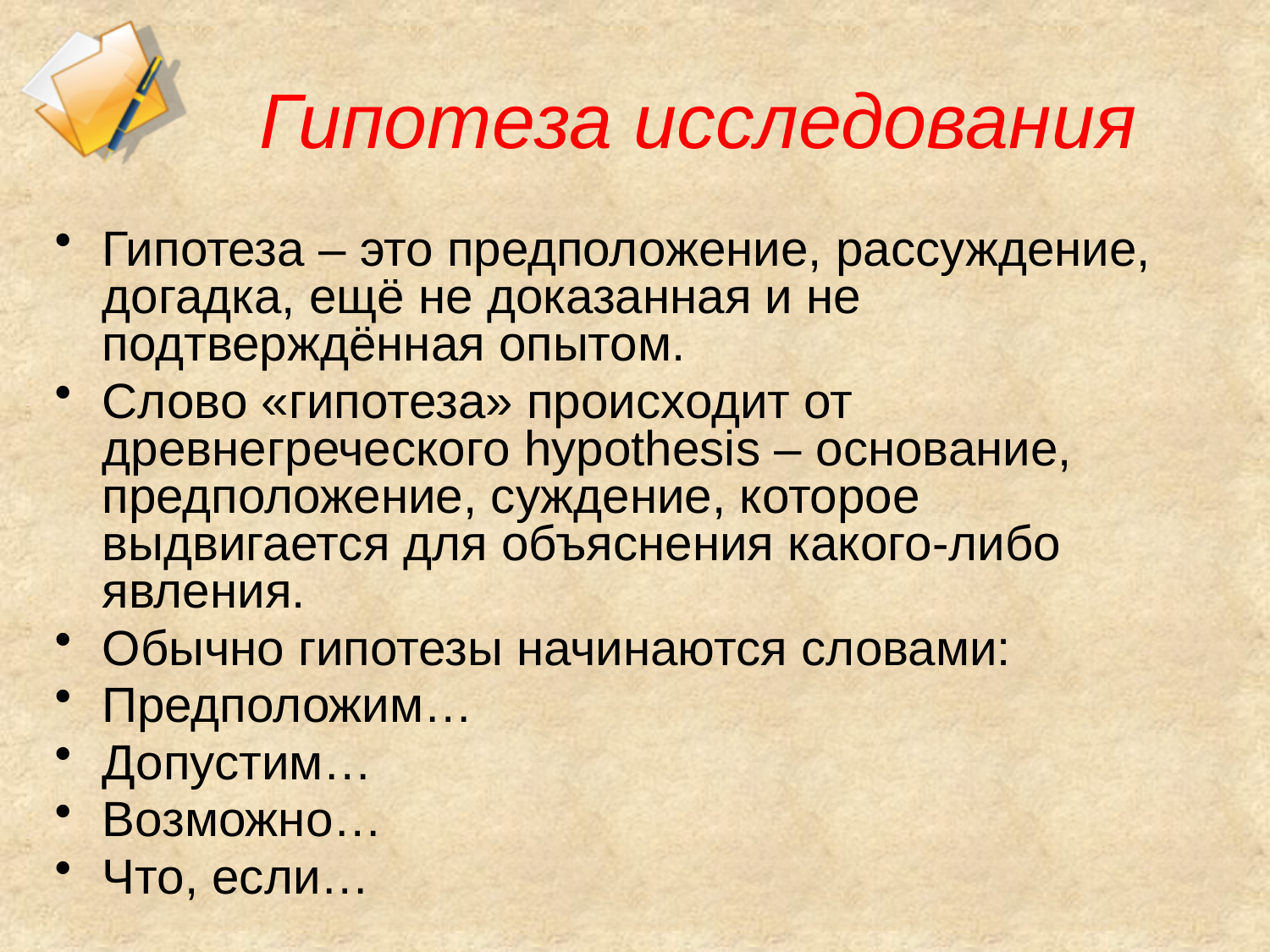

# Гипотеза исследования
Гипотеза – это предположение, рассуждение, догадка, ещё не доказанная и не подтверждённая опытом.
Слово «гипотеза» происходит от древнегреческого hypothesis – основание, предположение, суждение, которое выдвигается для объяснения какого-либо явления.
Обычно гипотезы начинаются словами:
Предположим…
Допустим…
Возможно…
Что, если…